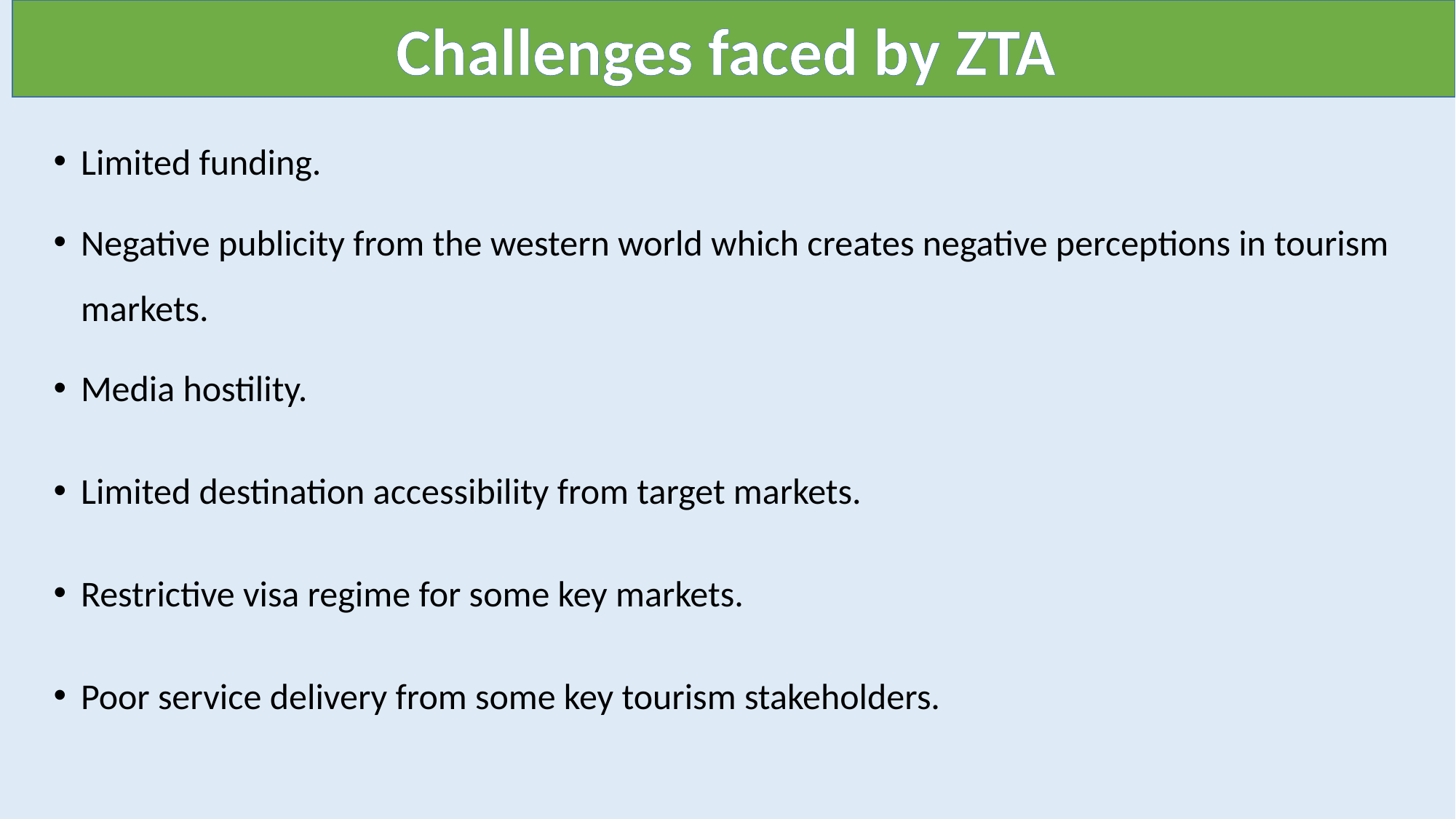

Challenges faced by ZTA
Limited funding.
Negative publicity from the western world which creates negative perceptions in tourism markets.
Media hostility.
Limited destination accessibility from target markets.
Restrictive visa regime for some key markets.
Poor service delivery from some key tourism stakeholders.